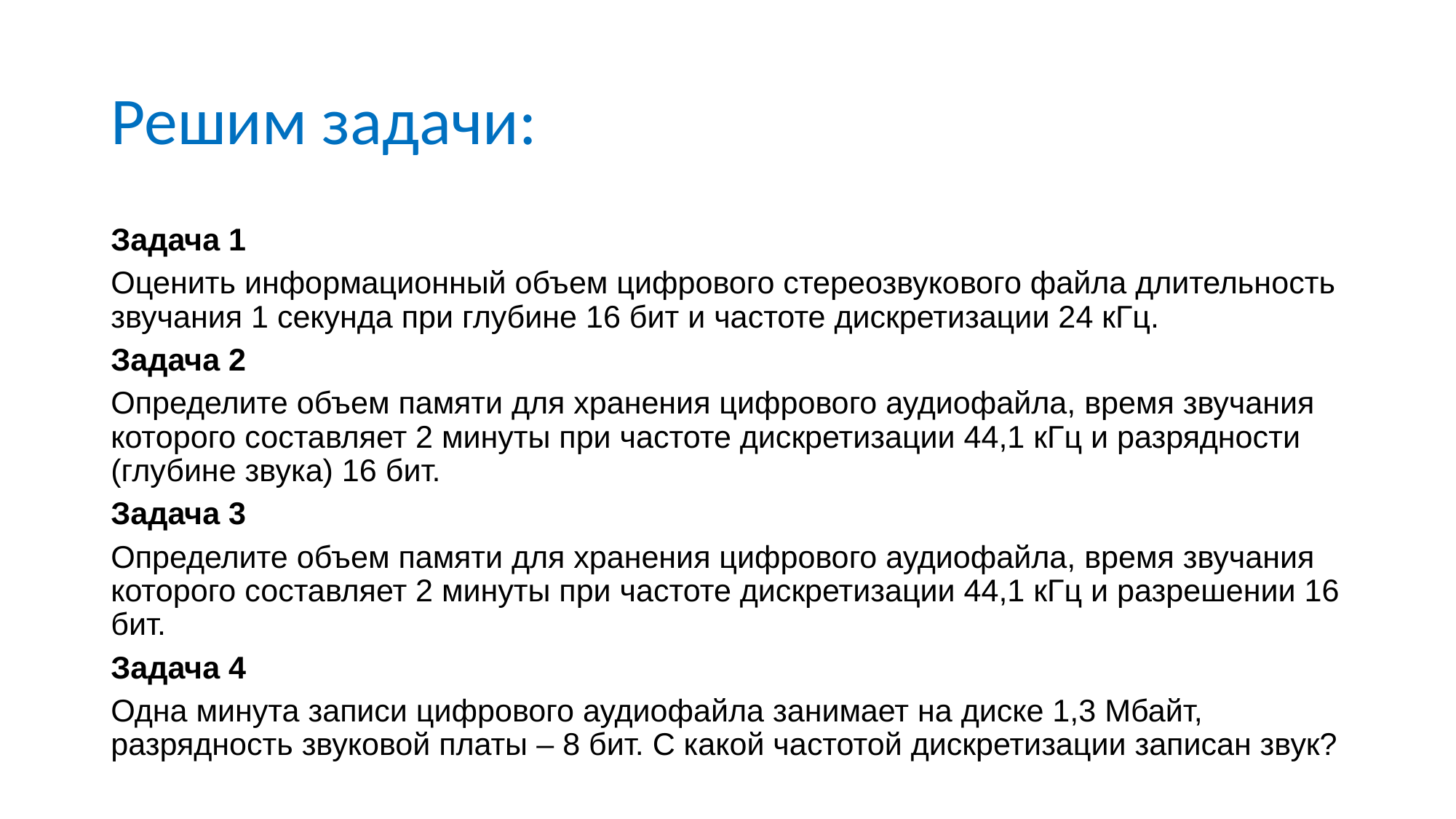

# Решим задачи:
Задача 1
Оценить информационный объем цифрового стереозвукового файла длительность звучания 1 секунда при глубине 16 бит и частоте дискретизации 24 кГц.
Задача 2
Определите объем памяти для хранения цифрового аудиофайла, время звучания которого составляет 2 минуты при частоте дискретизации 44,1 кГц и разрядности (глубине звука) 16 бит.
Задача 3
Определите объем памяти для хранения цифрового аудиофайла, время звучания которого составляет 2 минуты при частоте дискретизации 44,1 кГц и разрешении 16 бит.
Задача 4
Одна минута записи цифрового аудиофайла занимает на диске 1,3 Мбайт, разрядность звуковой платы – 8 бит. С какой частотой дискретизации записан звук?